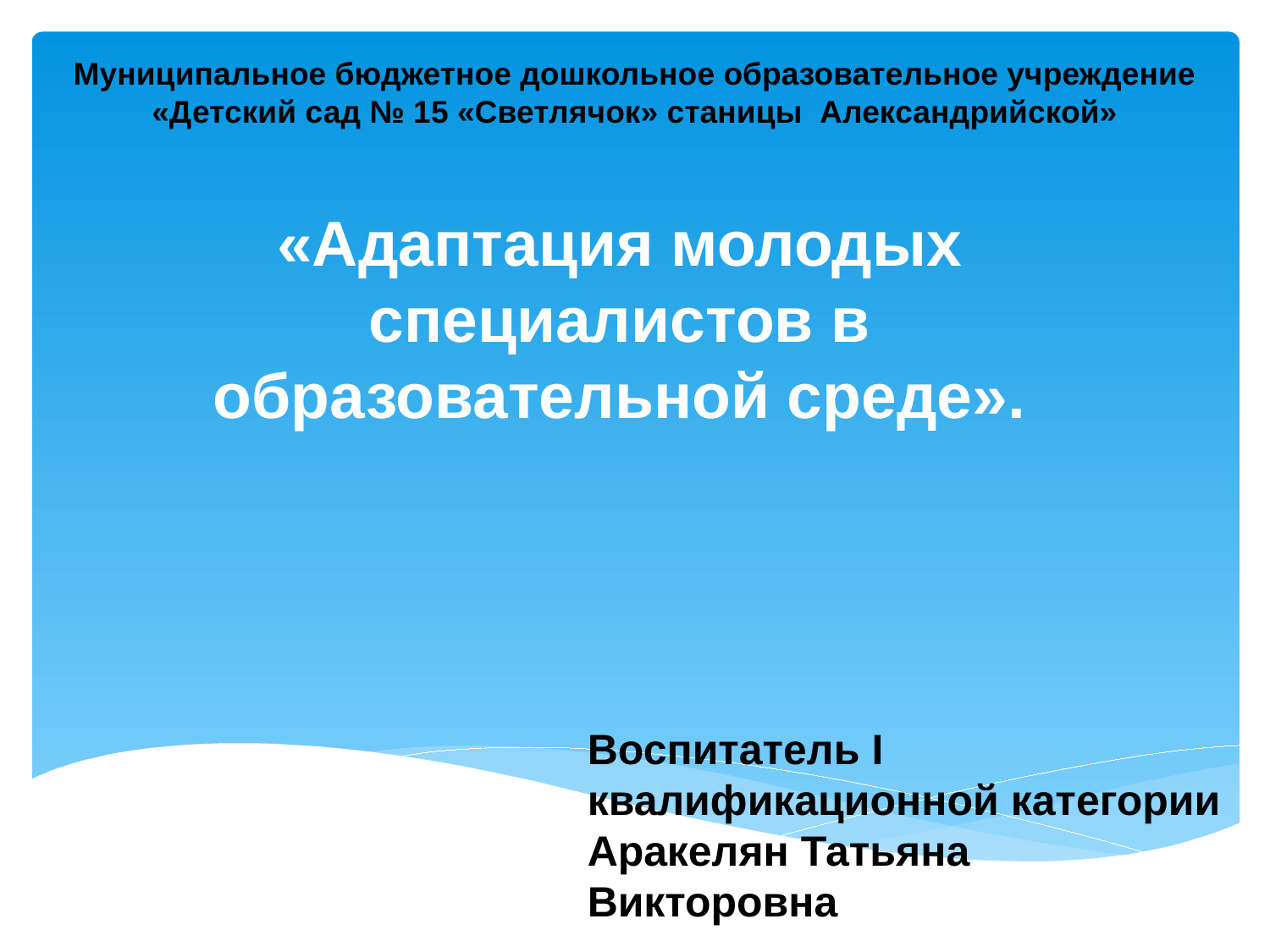

# Муниципальное бюджетное дошкольное образовательное учреждение «Детский сад № 15 «Светлячок» станицы  Александрийской»
«Адаптация молодых специалистов в образовательной среде».
Воспитатель I квалификационной категории
Аракелян Татьяна Викторовна